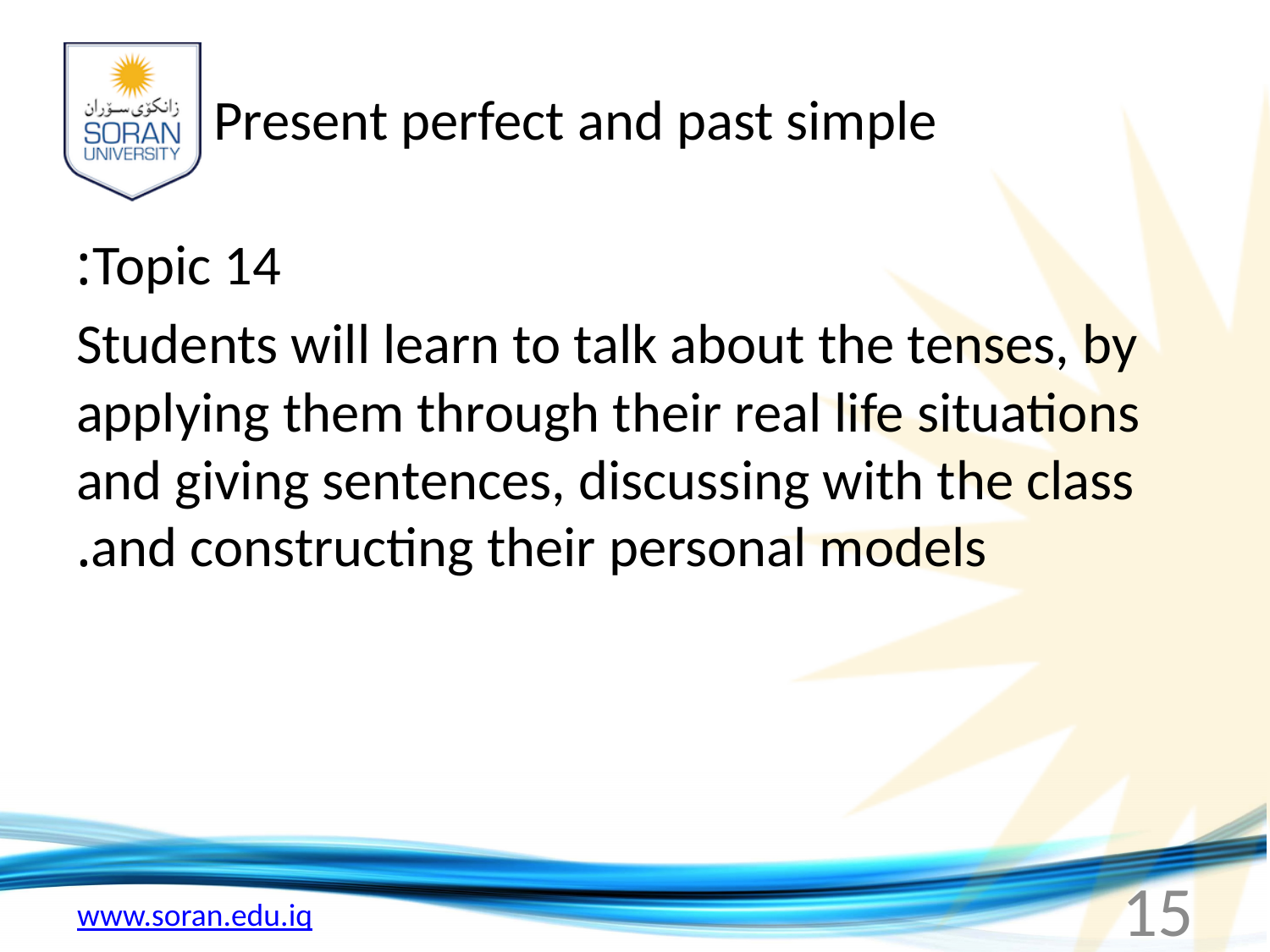

# Present perfect and past simple
Topic 14:
Students will learn to talk about the tenses, by applying them through their real life situations and giving sentences, discussing with the class and constructing their personal models.

15